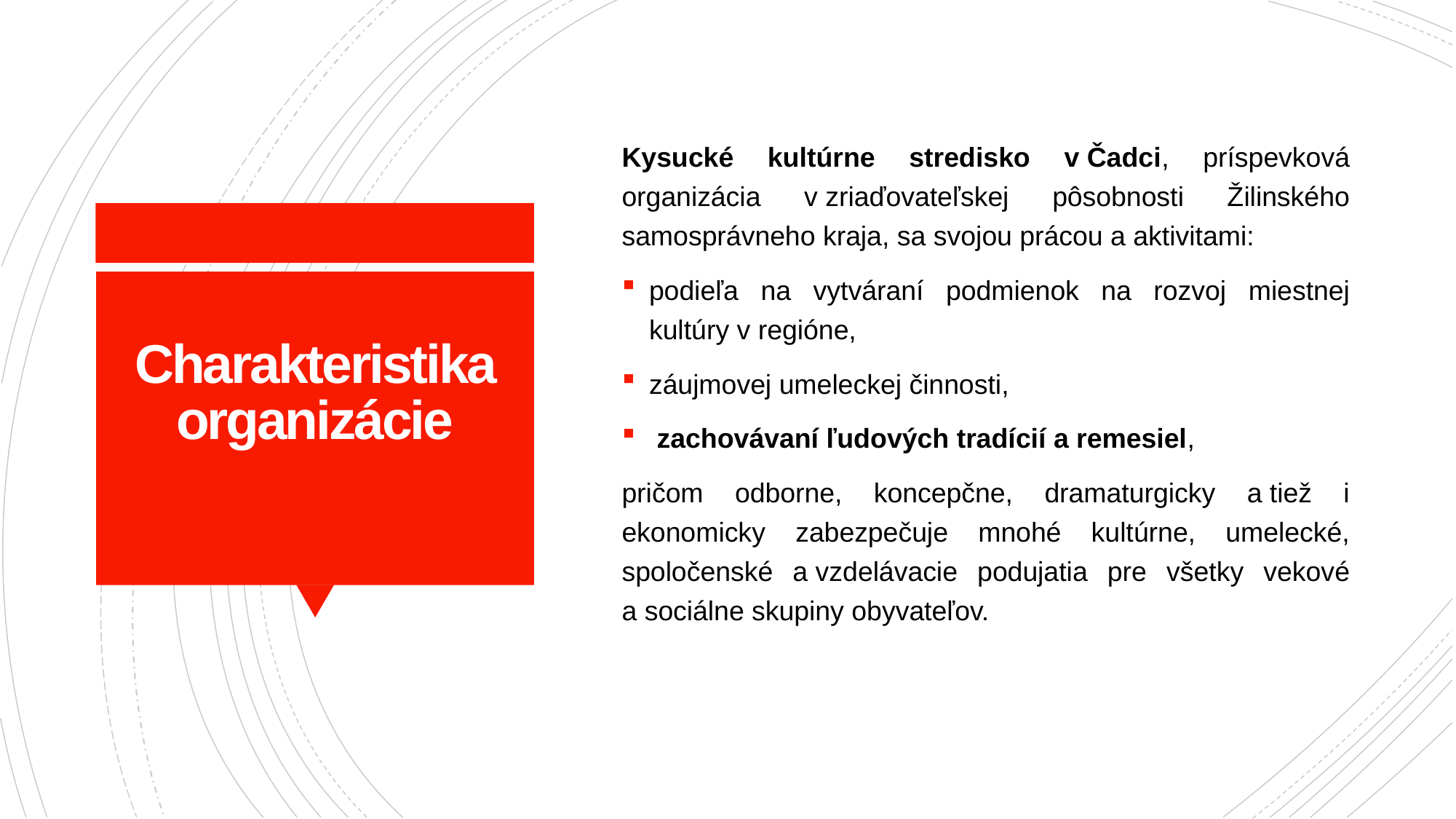

Kysucké kultúrne stredisko v Čadci, príspevková organizácia v zriaďovateľskej pôsobnosti Žilinského samosprávneho kraja, sa svojou prácou a aktivitami:
podieľa na vytváraní podmienok na rozvoj miestnej kultúry v regióne,
záujmovej umeleckej činnosti,
 zachovávaní ľudových tradícií a remesiel,
pričom odborne, koncepčne, dramaturgicky a tiež i ekonomicky zabezpečuje mnohé kultúrne, umelecké, spoločenské a vzdelávacie podujatia pre všetky vekové a sociálne skupiny obyvateľov.

# Charakteristika organizácie